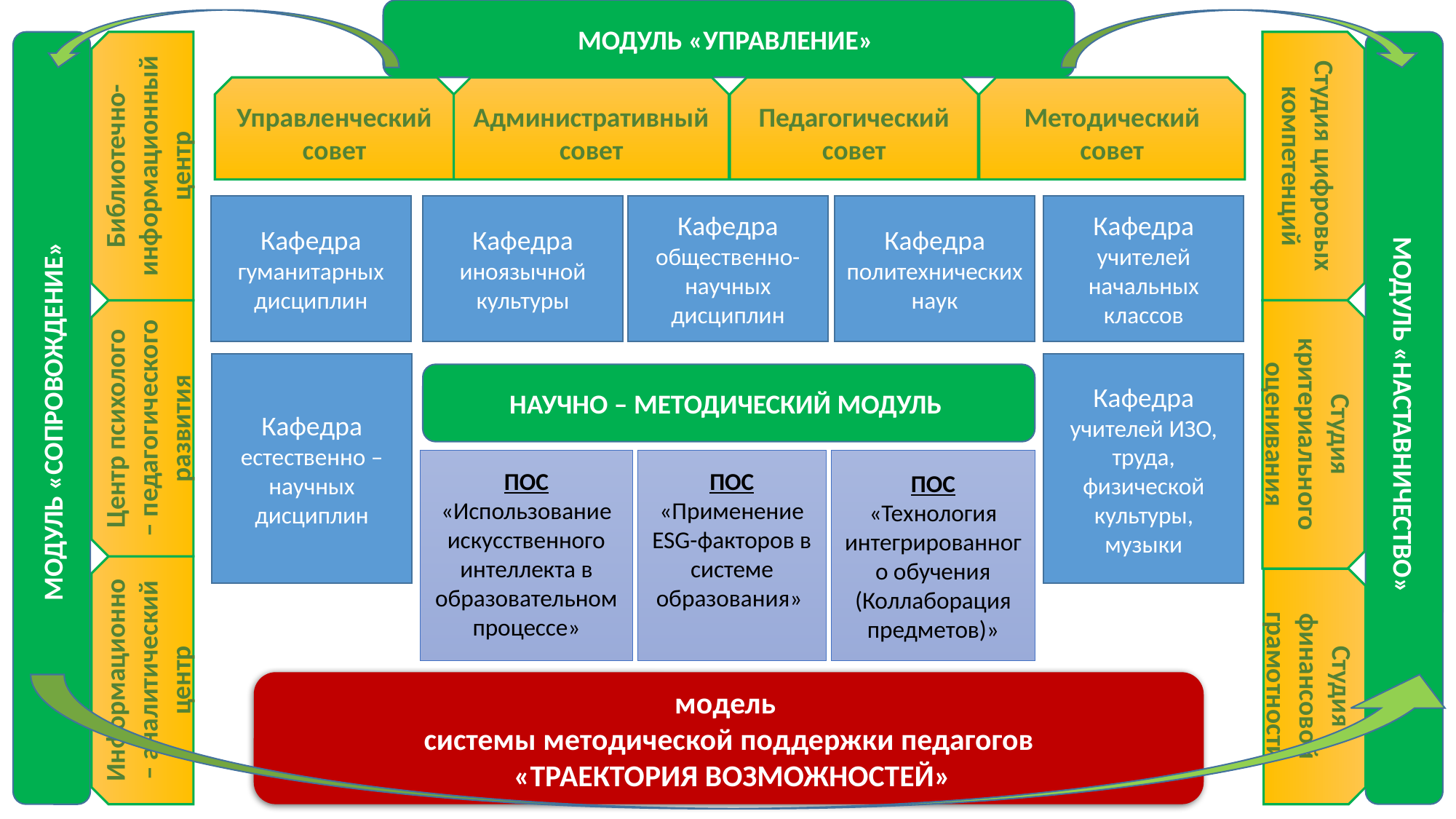

МОДУЛЬ «УПРАВЛЕНИЕ»

Управленческий совет
Административный совет
Педагогический совет
Методический совет
Библиотечно-информационный центр
Студия цифровых компетенций
Кафедра гуманитарных дисциплин
Кафедра иноязычной культуры
Кафедра общественно-научных дисциплин
Кафедра политехнических наук
Кафедра учителей начальных классов
Кафедра учителей ИЗО, труда, физической культуры, музыки
Кафедра естественно – научных дисциплин
НАУЧНО – МЕТОДИЧЕСКИЙ МОДУЛЬ
Центр психолого – педагогического
развития
МОДУЛЬ «НАСТАВНИЧЕСТВО»
МОДУЛЬ «СОПРОВОЖДЕНИЕ»
Студия критериального оценивания

ПОС
«Использование искусственного интеллекта в образовательном процессе»

ПОС
«Применение ESG-факторов в системе образования»

ПОС
«Технология интегрированного обучения (Коллаборация предметов)»

Информационно – аналитический центр
Студия финансовой грамотности
модель
системы методической поддержки педагогов
 «ТРАЕКТОРИЯ ВОЗМОЖНОСТЕЙ»